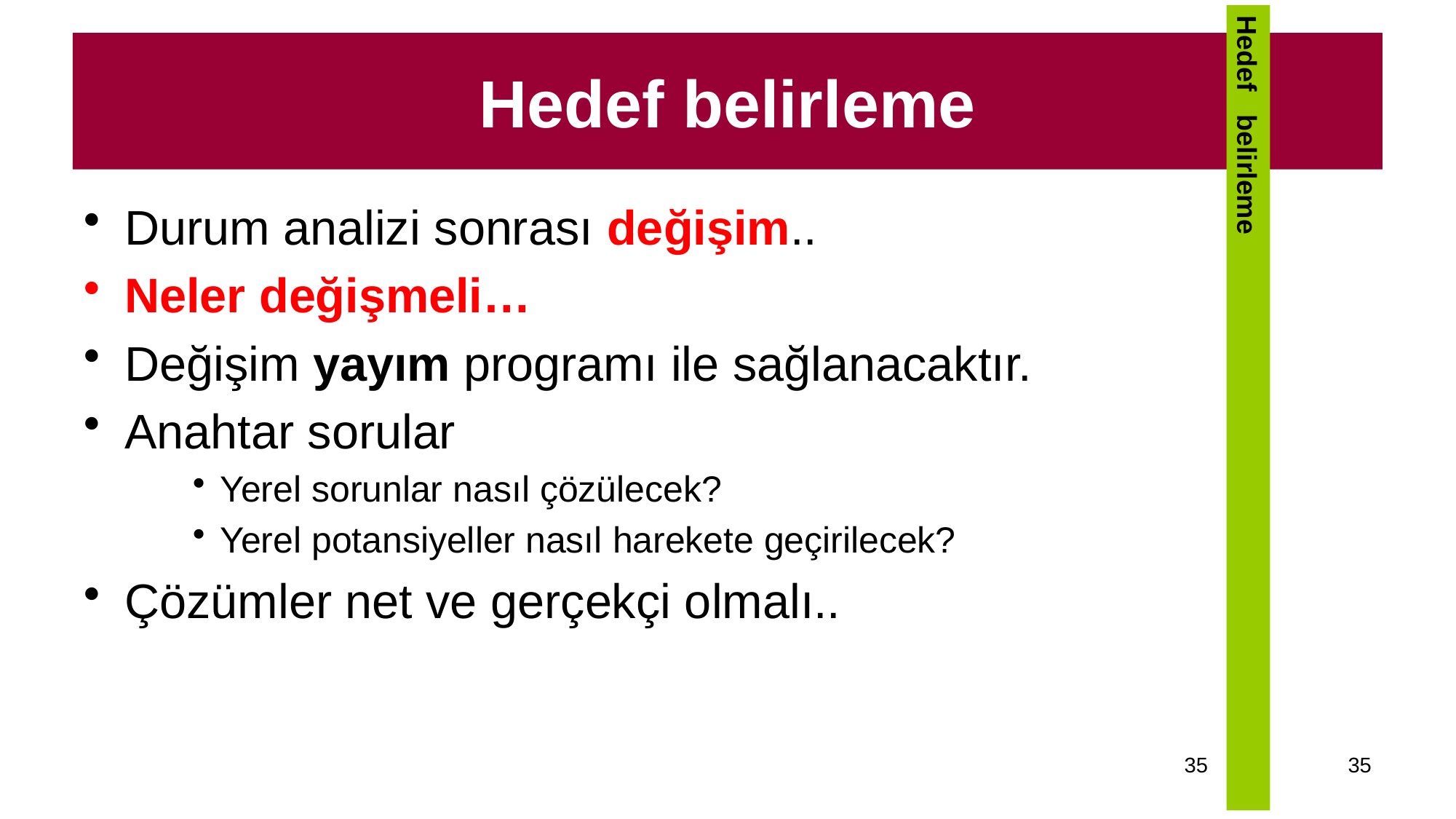

Hedef belirleme
Durum analizi sonrası değişim..
Neler değişmeli…
Değişim yayım programı ile sağlanacaktır.
Anahtar sorular
Yerel sorunlar nasıl çözülecek?
Yerel potansiyeller nasıl harekete geçirilecek?
Çözümler net ve gerçekçi olmalı..

Hedef   belirleme
35
35